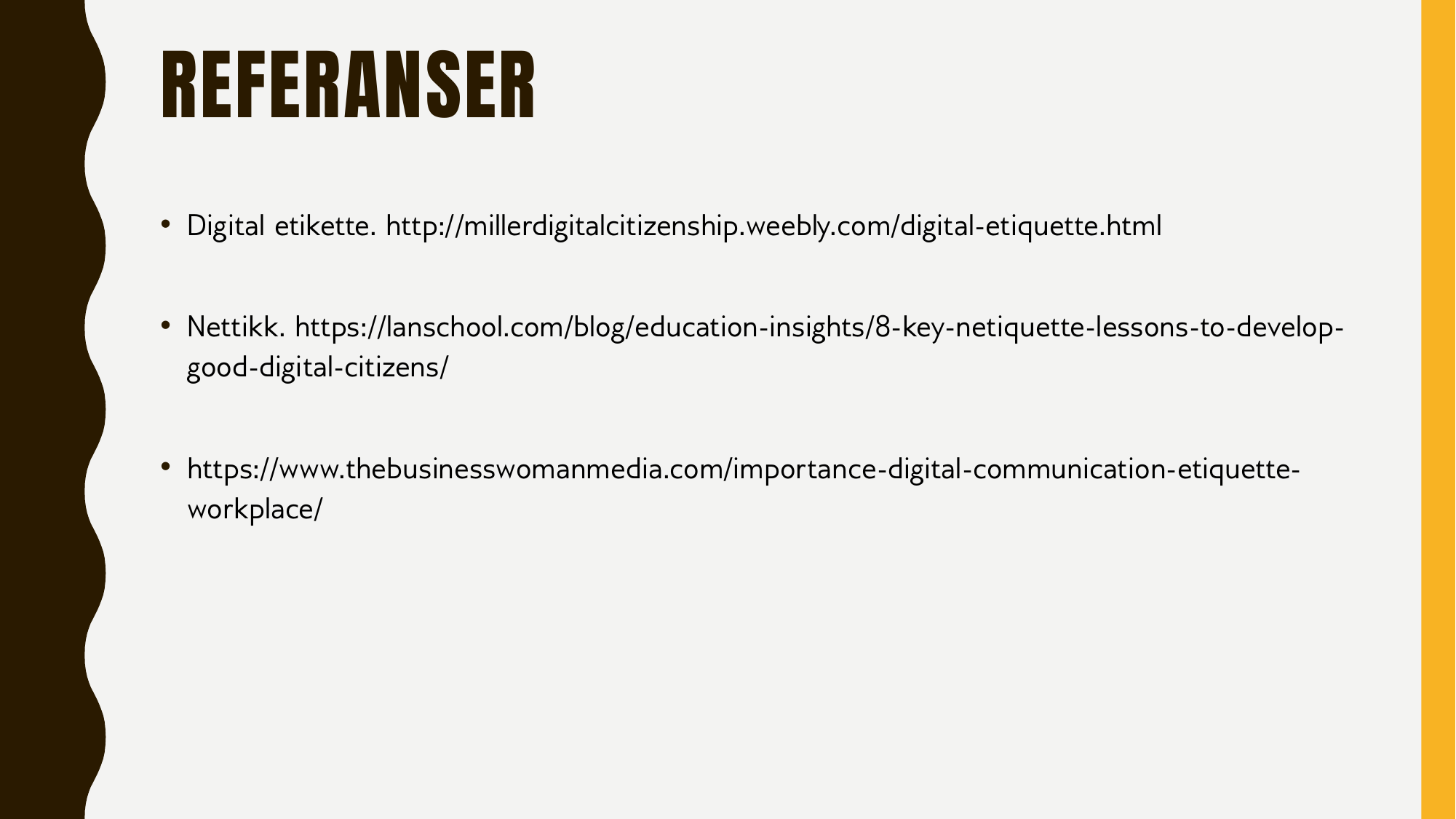

# Referanser
Digital etikette. http://millerdigitalcitizenship.weebly.com/digital-etiquette.html

Nettikk. https://lanschool.com/blog/education-insights/8-key-netiquette-lessons-to-develop-good-digital-citizens/

https://www.thebusinesswomanmedia.com/importance-digital-communication-etiquette-workplace/